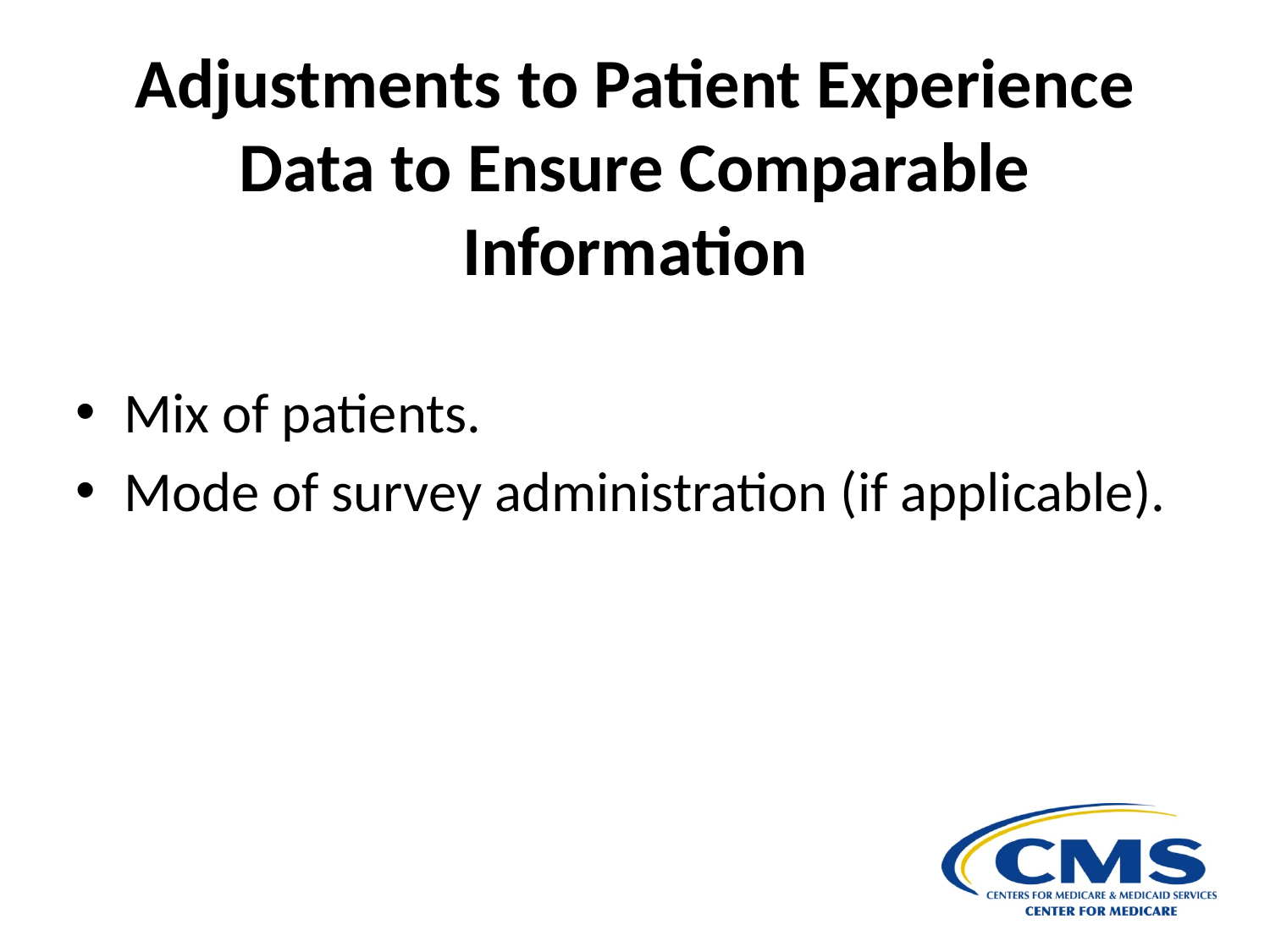

Adjustments to Patient Experience Data to Ensure Comparable Information
Mix of patients.
Mode of survey administration (if applicable).